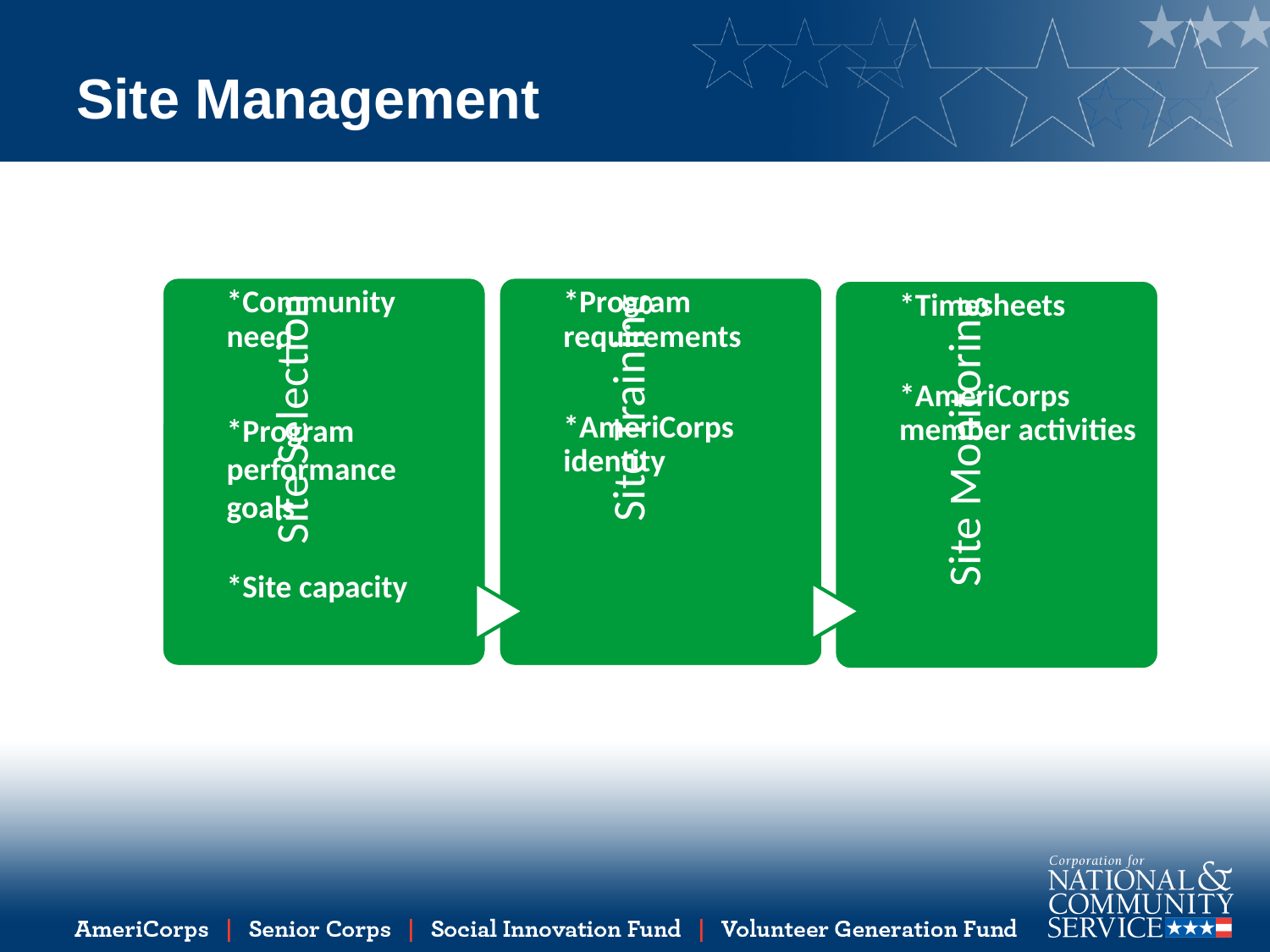

# Site Management
Site Selection
*Community need

*Program performance goals

*Site capacity

Site Training
*Program requirements

*AmeriCorps identity
Site Monitoring
*Timesheets

*AmeriCorps member activities